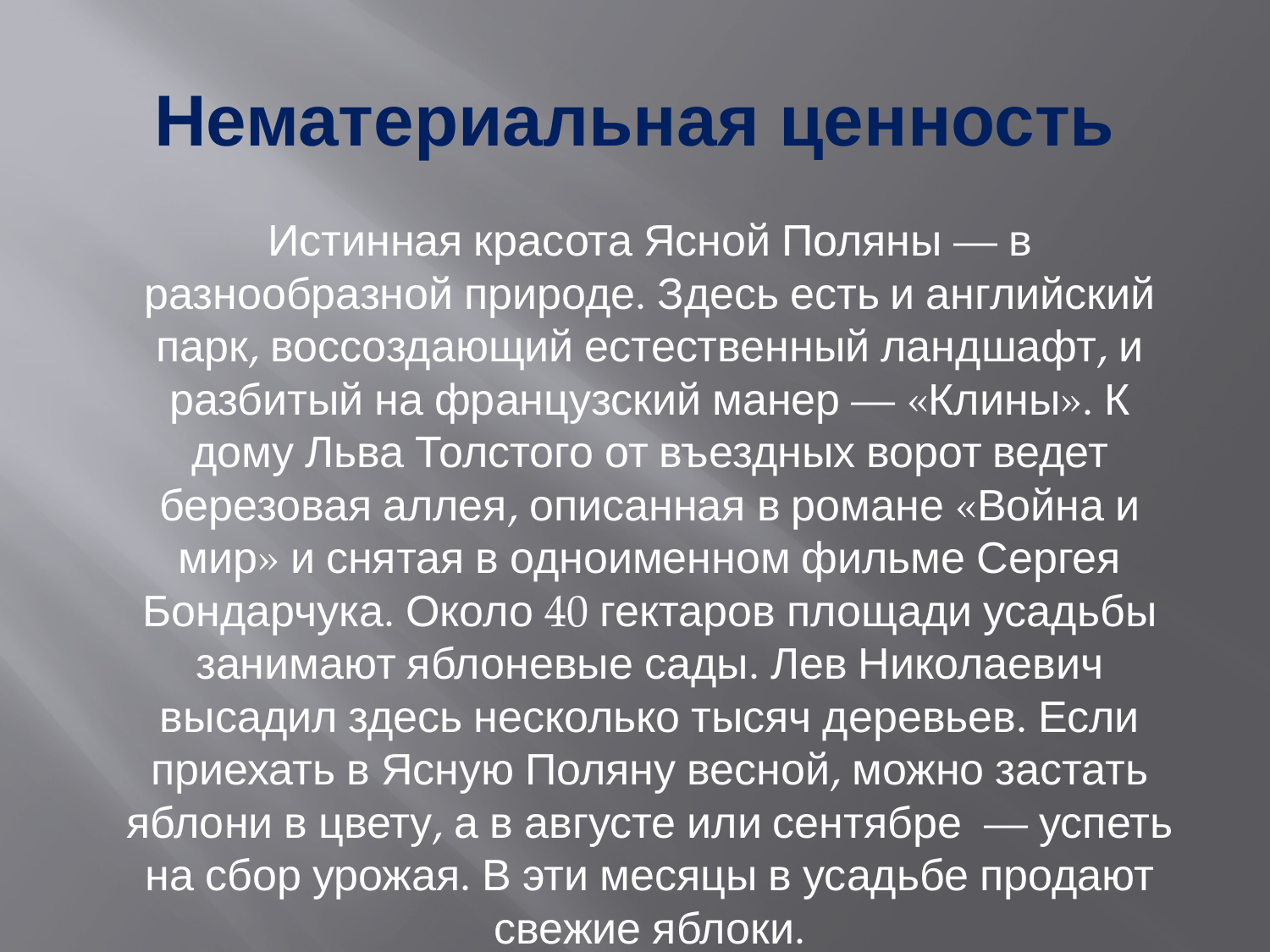

# Нематериальная ценность
Истинная красота Ясной Поляны — в разнообразной природе. Здесь есть и английский парк, воссоздающий естественный ландшафт, и разбитый на французский манер — «Клины». К дому Льва Толстого от въездных ворот ведет березовая аллея, описанная в романе «Война и мир» и снятая в одноименном фильме Сергея Бондарчука. Около 40 гектаров площади усадьбы занимают яблоневые сады. Лев Николаевич высадил здесь несколько тысяч деревьев. Если приехать в Ясную Поляну весной, можно застать яблони в цвету, а в августе или сентябре  — успеть на сбор урожая. В эти месяцы в усадьбе продают свежие яблоки.